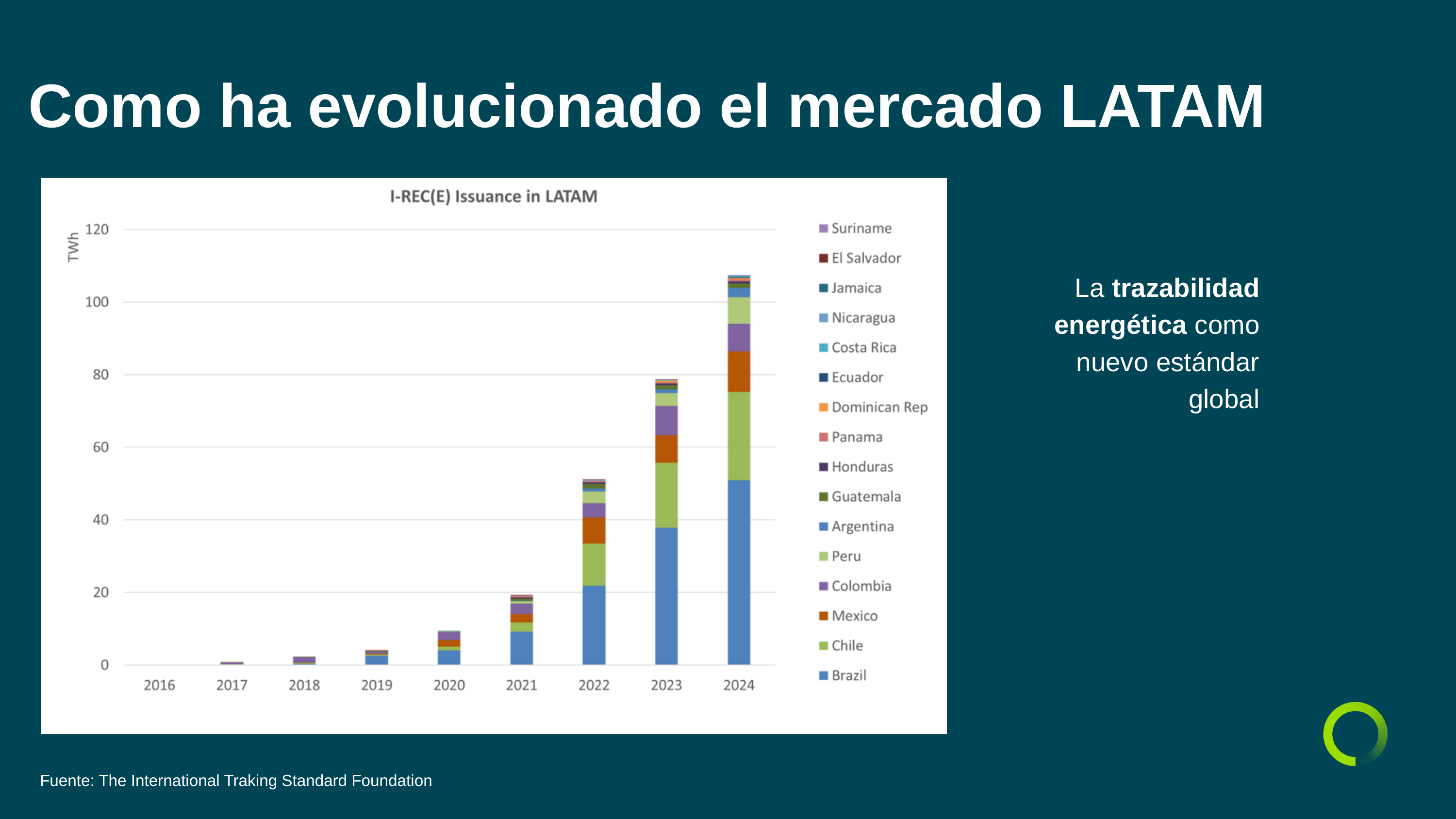

Como ha evolucionado el mercado LATAM

La trazabilidad energética como nuevo estándar global

Fuente: The International Traking Standard Foundation